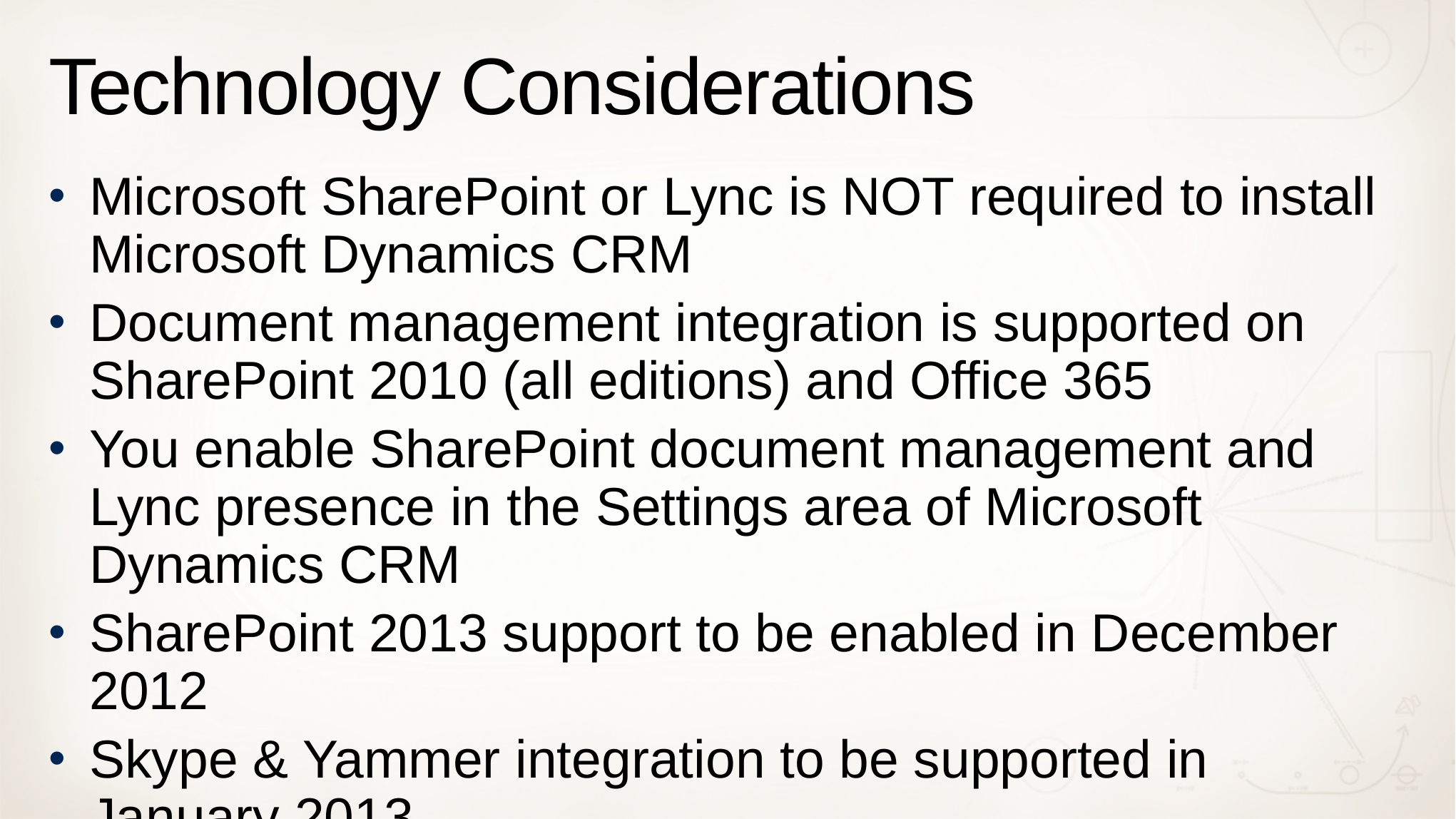

# Technology Considerations
Microsoft SharePoint or Lync is NOT required to install Microsoft Dynamics CRM
Document management integration is supported on SharePoint 2010 (all editions) and Office 365
You enable SharePoint document management and Lync presence in the Settings area of Microsoft Dynamics CRM
SharePoint 2013 support to be enabled in December 2012
Skype & Yammer integration to be supported in January 2013